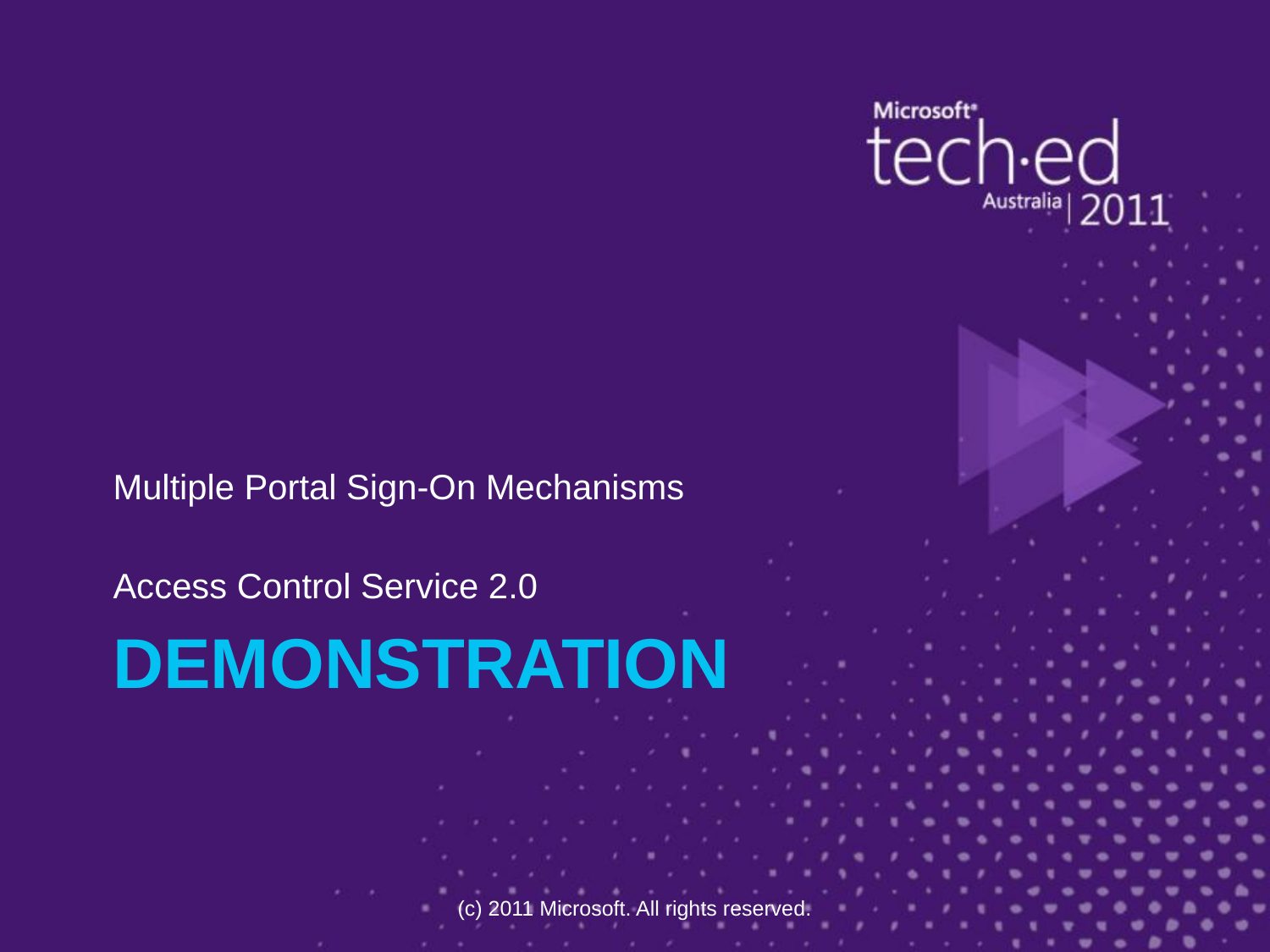

Multiple Portal Sign-On Mechanisms

Access Control Service 2.0
# Demonstration
(c) 2011 Microsoft. All rights reserved.